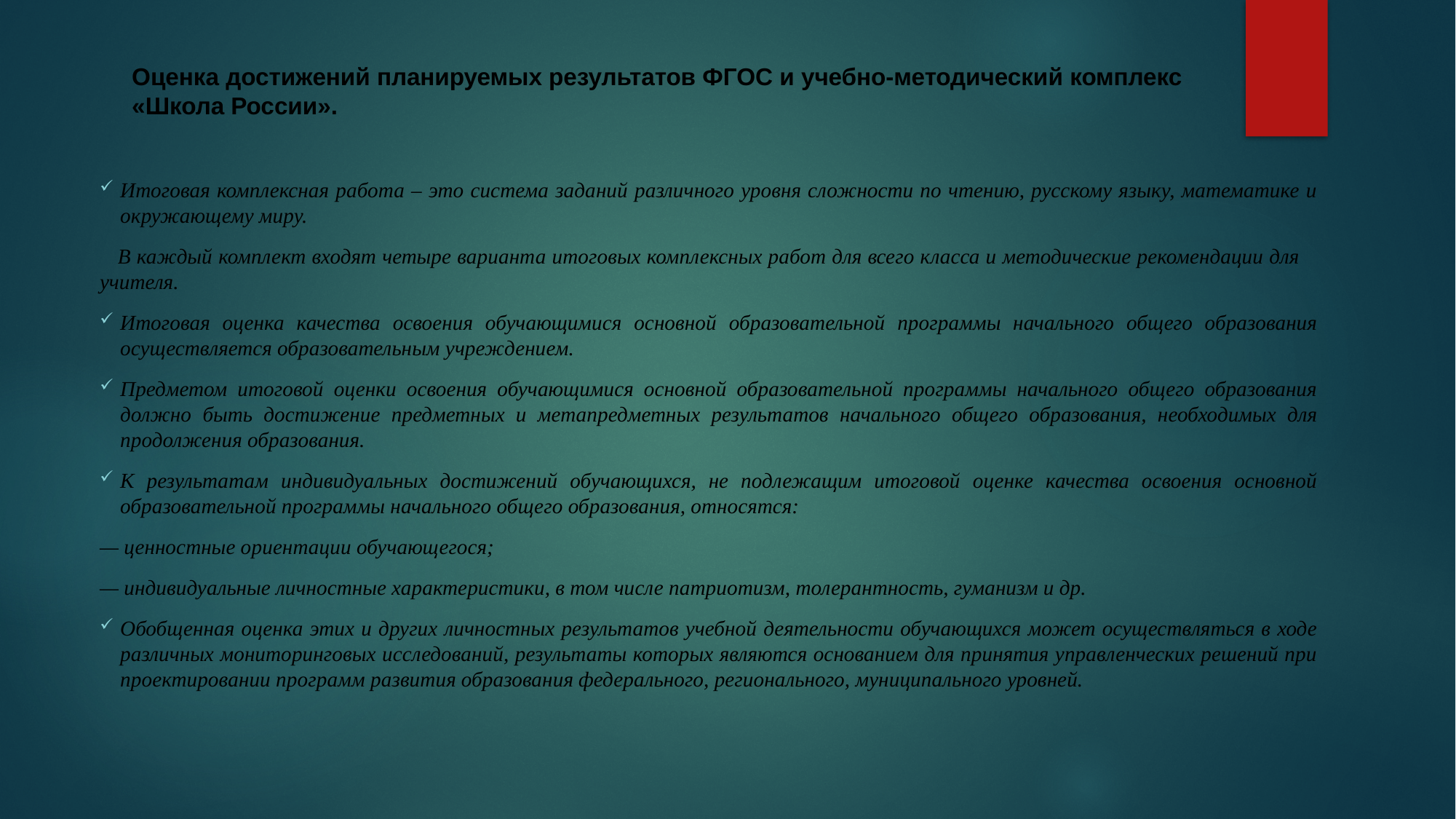

# Оценка достижений планируемых результатов ФГОС и учебно-методический комплекс «Школа России».
Итоговая комплексная работа – это система заданий различного уровня сложности по чтению, русскому языку, математике и окружающему миру.
   В каждый комплект входят четыре варианта итоговых комплексных работ для всего класса и методические рекомендации для    учителя.
Итоговая оценка качества освоения обучающимися основной образовательной программы начального общего образования осуществляется образовательным учреждением.
Предметом итоговой оценки освоения обучающимися основной образовательной программы начального общего образования должно быть достижение предметных и метапредметных результатов начального общего образования, необходимых для продолжения образования.
К результатам индивидуальных достижений обучающихся, не подлежащим итоговой оценке качества освоения основной образовательной программы начального общего образования, относятся:
— ценностные ориентации обучающегося;
— индивидуальные личностные характеристики, в том числе патриотизм, толерантность, гуманизм и др.
Обобщенная оценка этих и других личностных результатов учебной деятельности обучающихся может осуществляться в ходе различных мониторинговых исследований, результаты которых являются основанием для принятия управленческих решений при проектировании программ развития образования федерального, регионального, муниципального уровней.